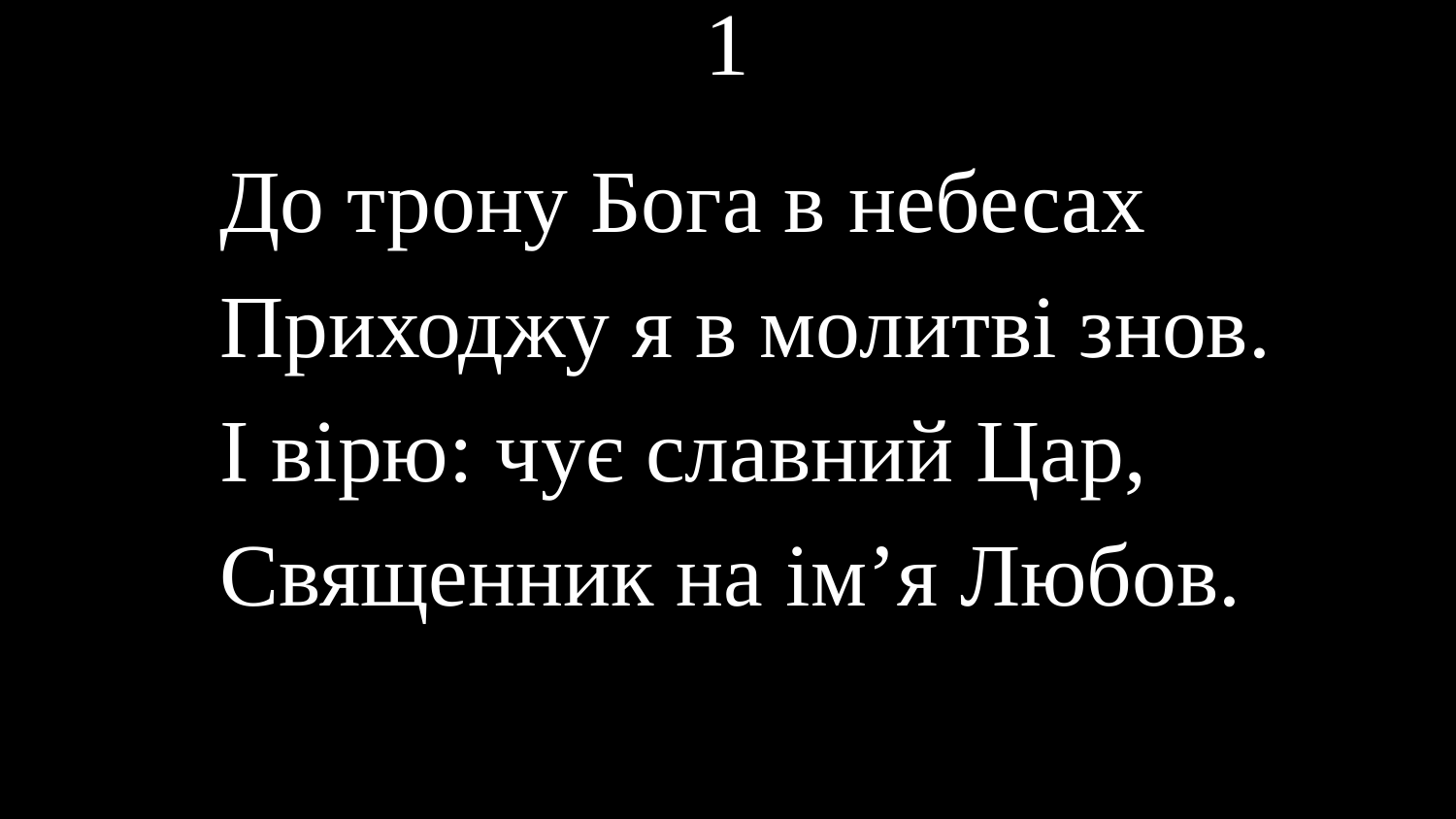

# 1
До трону Бога в небесах
Приходжу я в молитві знов.
І вірю: чує славний Цар,
Священник на ім’я Любов.